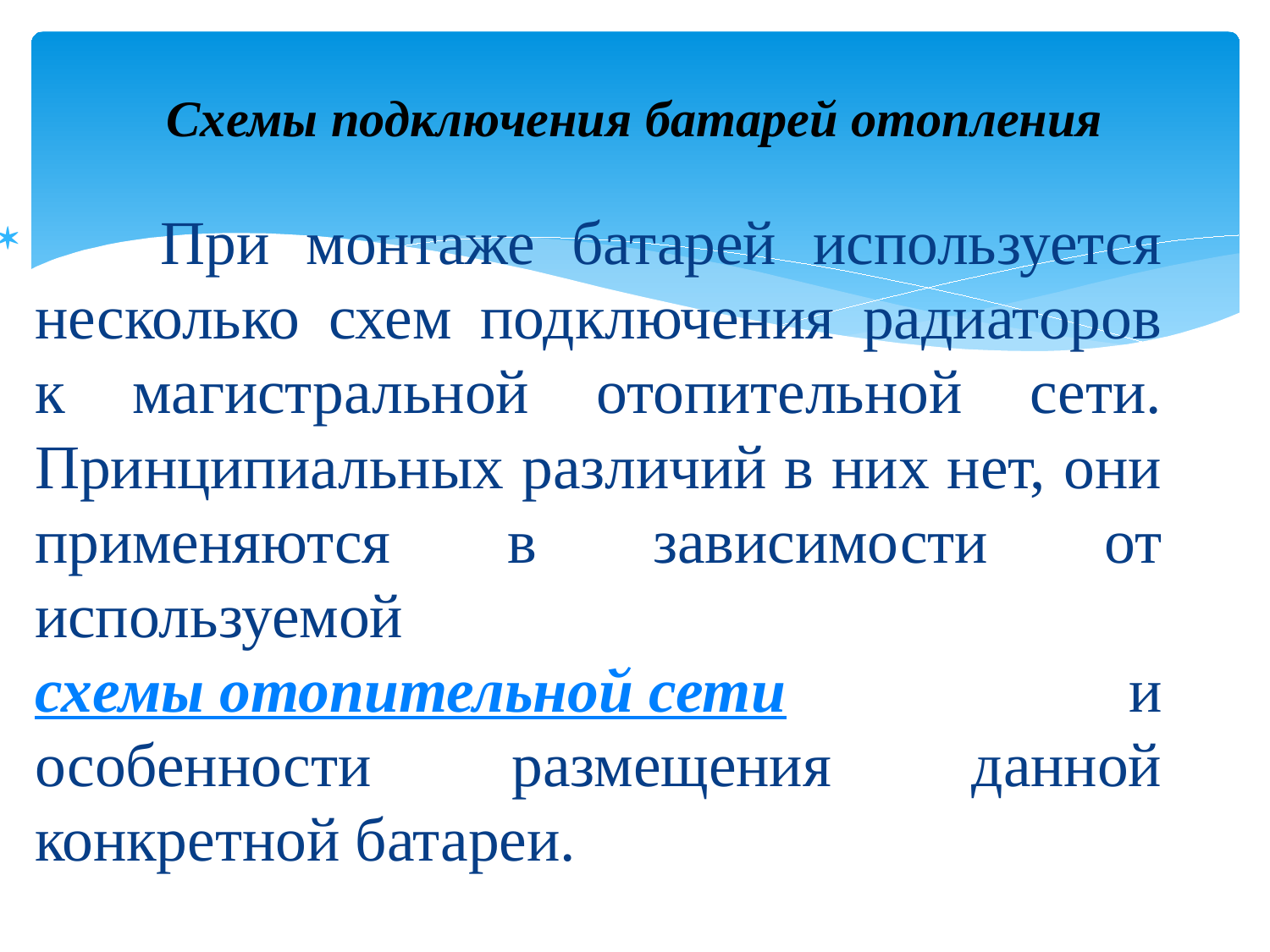

# Схемы подключения батарей отопления
    При монтаже батарей используется несколько схем подключения радиаторов к магистральной отопительной сети. Принципиальных различий в них нет, они применяются в зависимости от используемой схемы отопительной сети и особенности размещения данной конкретной батареи.